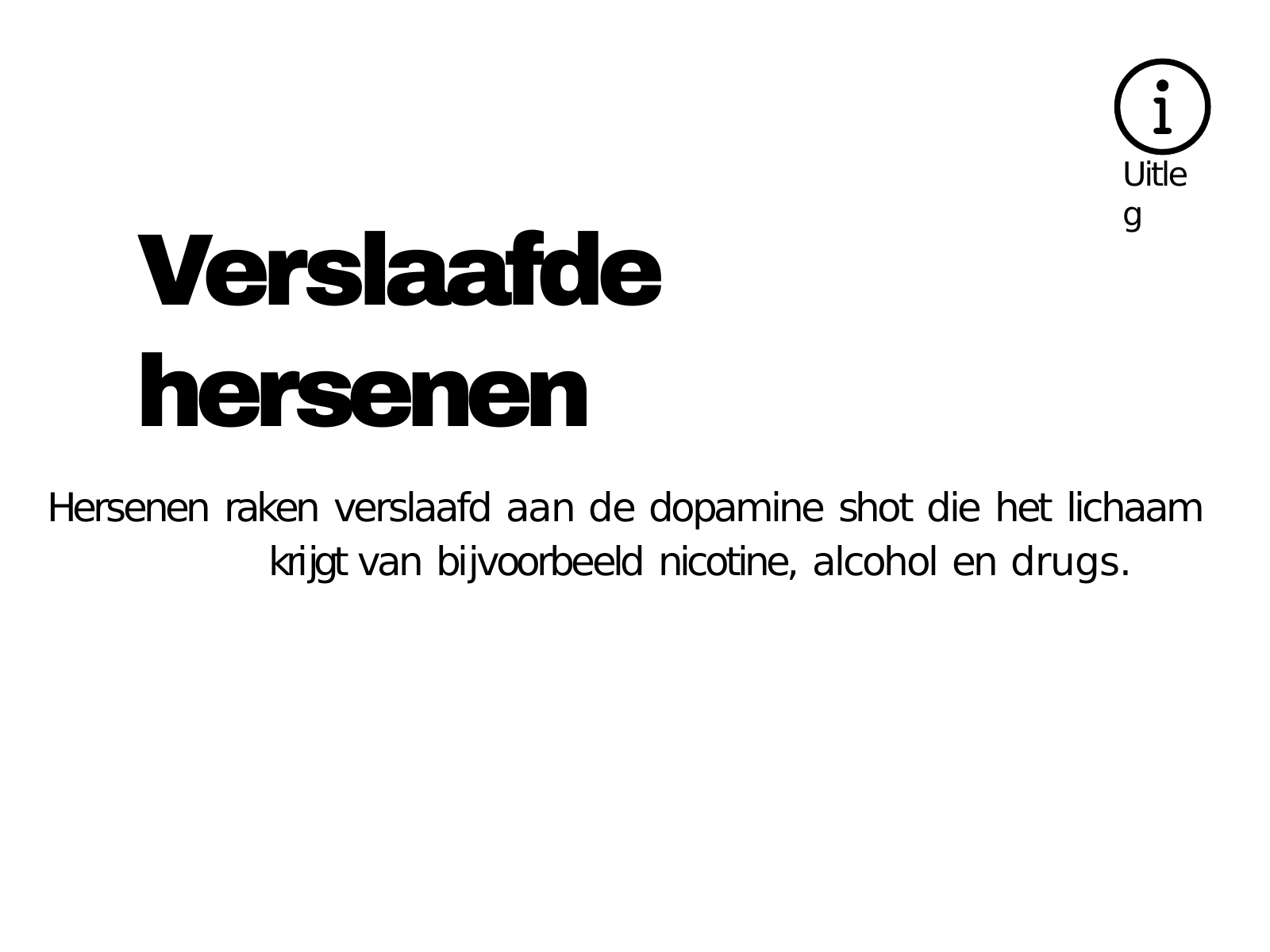

Uitleg
Verslaafde hersenen
Hersenen raken verslaafd aan de dopamine shot die het lichaam krĳgt van bĳvoorbeeld nicotine, alcohol en drugs.